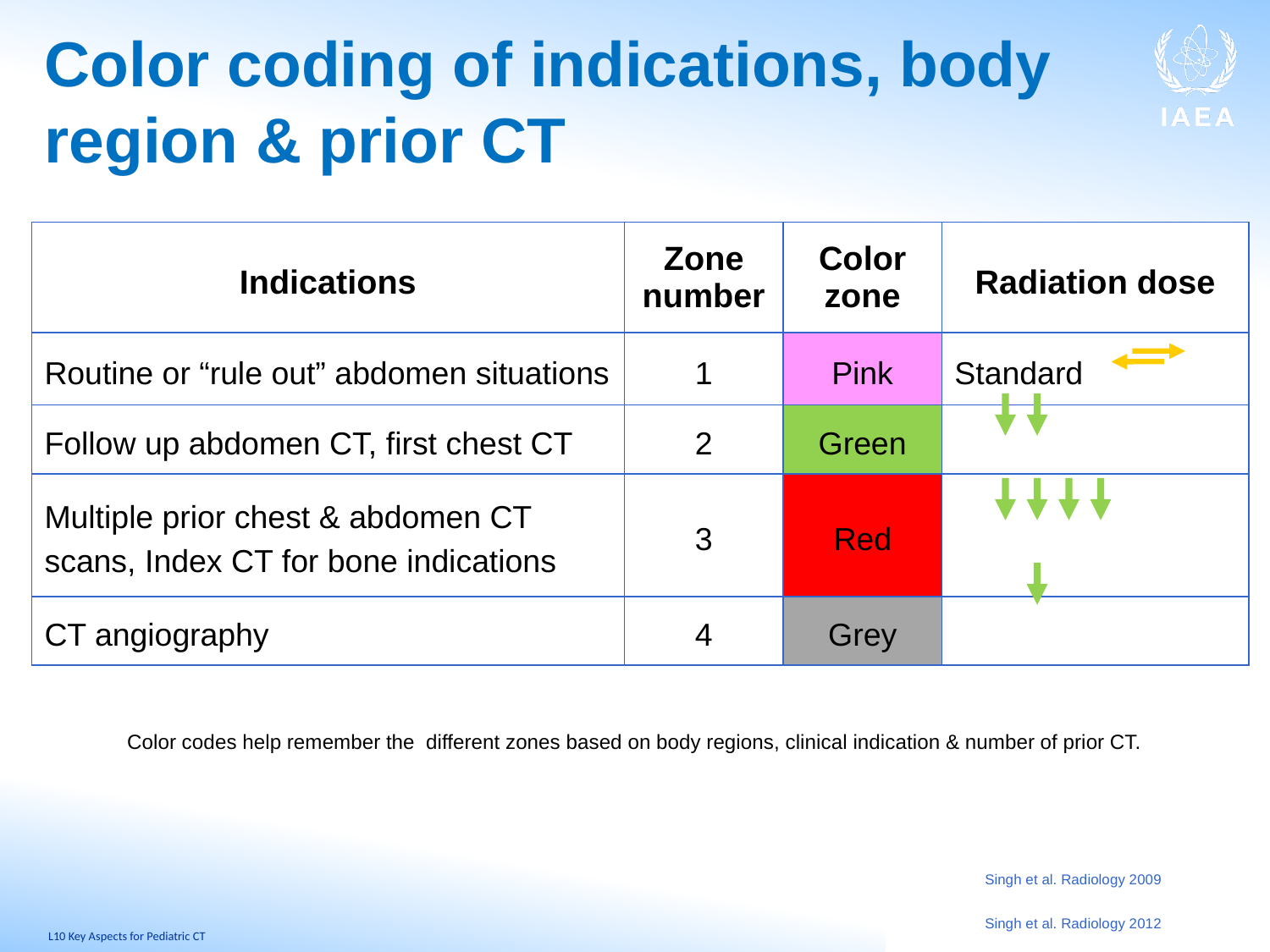

# Color coding of indications, body region & prior CT
| Indications | Zone number | Color zone | Radiation dose |
| --- | --- | --- | --- |
| Routine or “rule out” abdomen situations | 1 | Pink | Standard |
| Follow up abdomen CT, first chest CT | 2 | Green |  |
| Multiple prior chest & abdomen CT scans, Index CT for bone indications | 3 | Red |  |
| CT angiography | 4 | Grey |  |

Color codes help remember the  different zones based on body regions, clinical indication & number of prior CT.
Singh et al. Radiology 2009
Singh et al. Radiology 2012